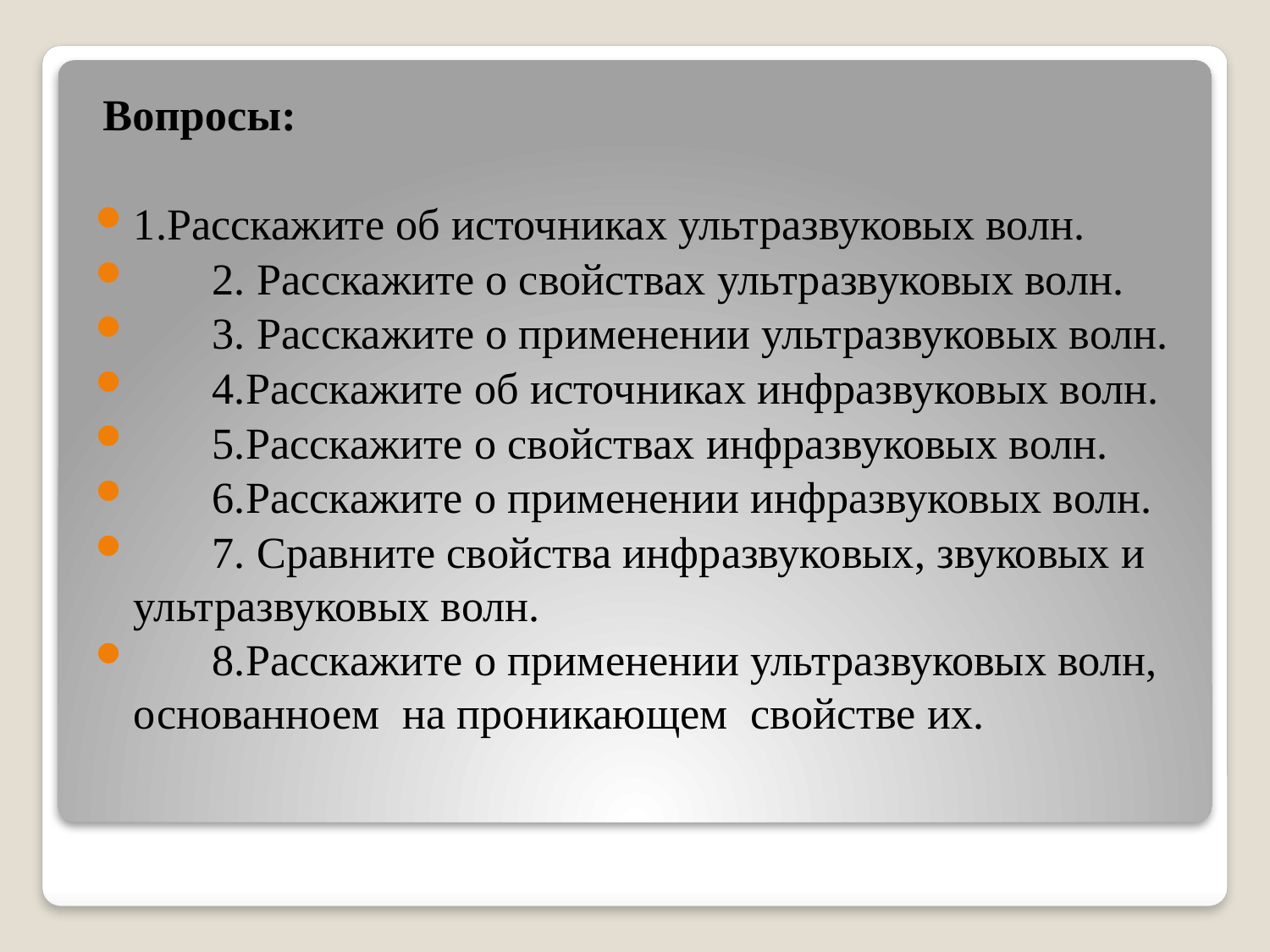

Вопросы:

1.Расскажите об источниках ультразвуковых волн.
       2. Расскажите о свойствах ультразвуковых волн.
       3. Расскажите о применении ультразвуковых волн.
       4.Расскажите об источниках инфразвуковых волн.
       5.Расскажите о свойствах инфразвуковых волн.
       6.Расскажите о применении инфразвуковых волн.
       7. Сравните свойства инфразвуковых, звуковых и ультразвуковых волн.
       8.Расскажите о применении ультразвуковых волн, основанноем  на проникающем  свойстве их.

#